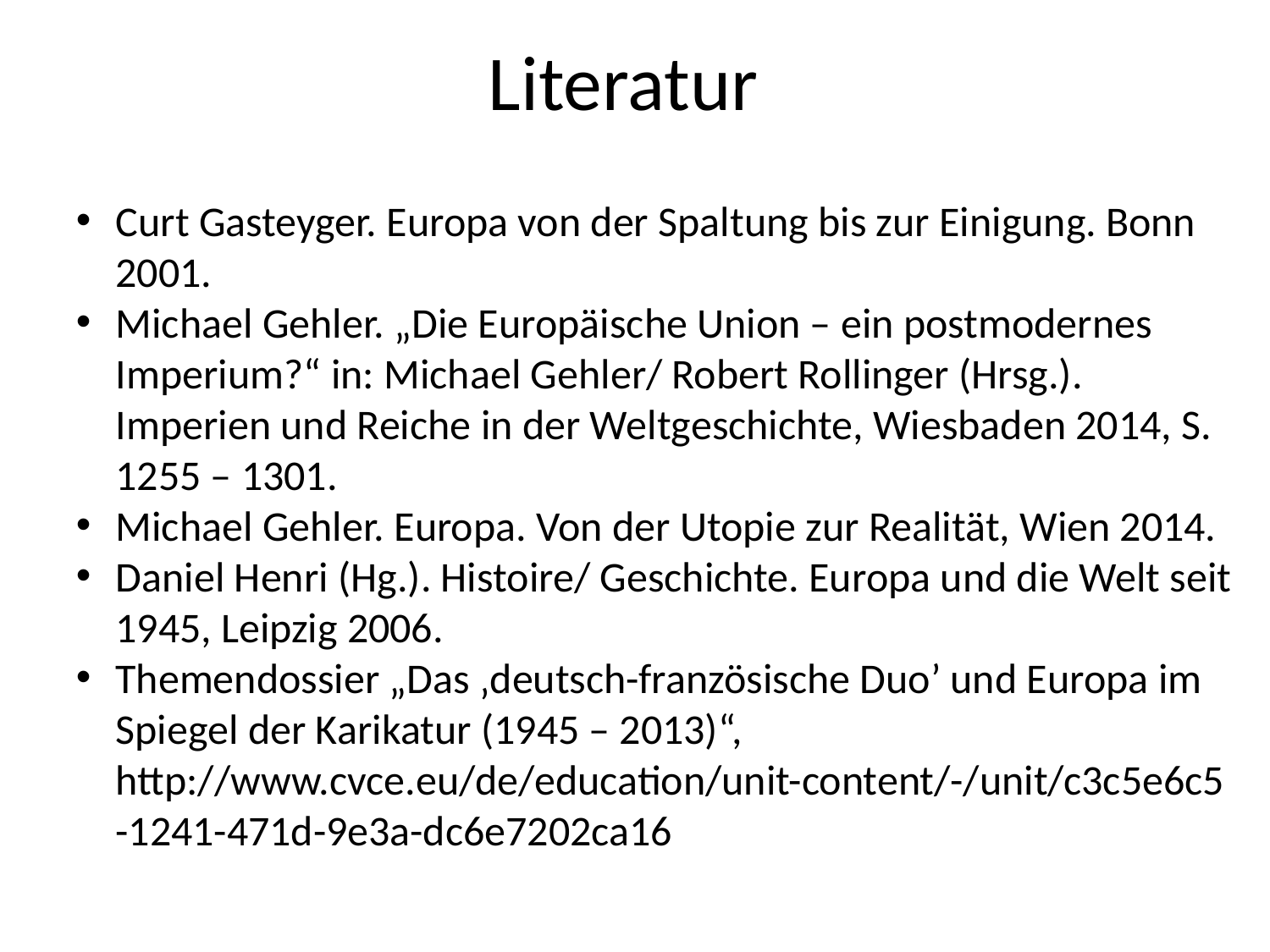

# Literatur
Curt Gasteyger. Europa von der Spaltung bis zur Einigung. Bonn 2001.
Michael Gehler. „Die Europäische Union – ein postmodernes Imperium?“ in: Michael Gehler/ Robert Rollinger (Hrsg.). Imperien und Reiche in der Weltgeschichte, Wiesbaden 2014, S. 1255 – 1301.
Michael Gehler. Europa. Von der Utopie zur Realität, Wien 2014.
Daniel Henri (Hg.). Histoire/ Geschichte. Europa und die Welt seit 1945, Leipzig 2006.
Themendossier „Das ‚deutsch-französische Duo’ und Europa im Spiegel der Karikatur (1945 – 2013)“, http://www.cvce.eu/de/education/unit-content/-/unit/c3c5e6c5-1241-471d-9e3a-dc6e7202ca16